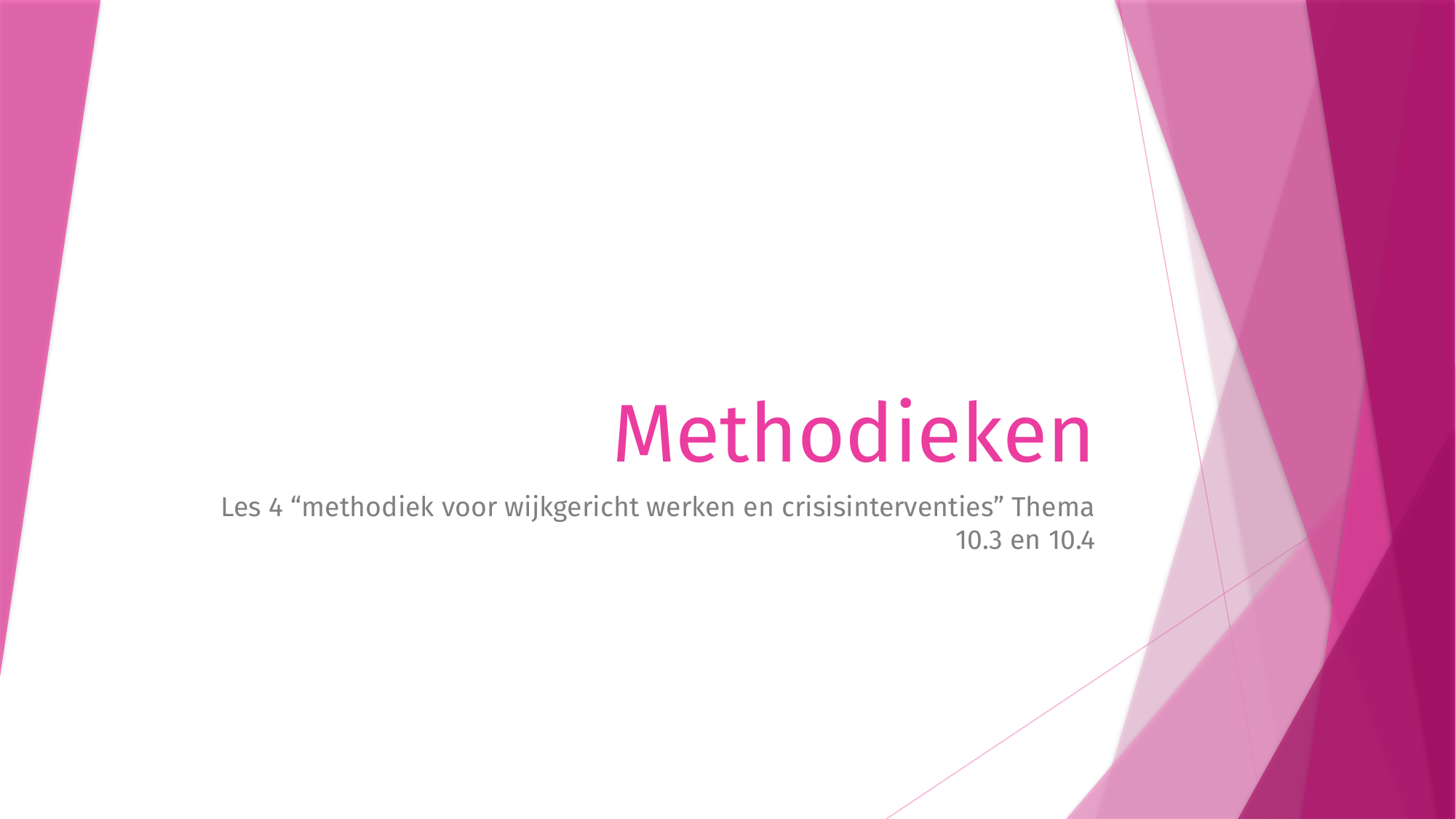

# Methodieken
Les 4 “methodiek voor wijkgericht werken en crisisinterventies” Thema 10.3 en 10.4